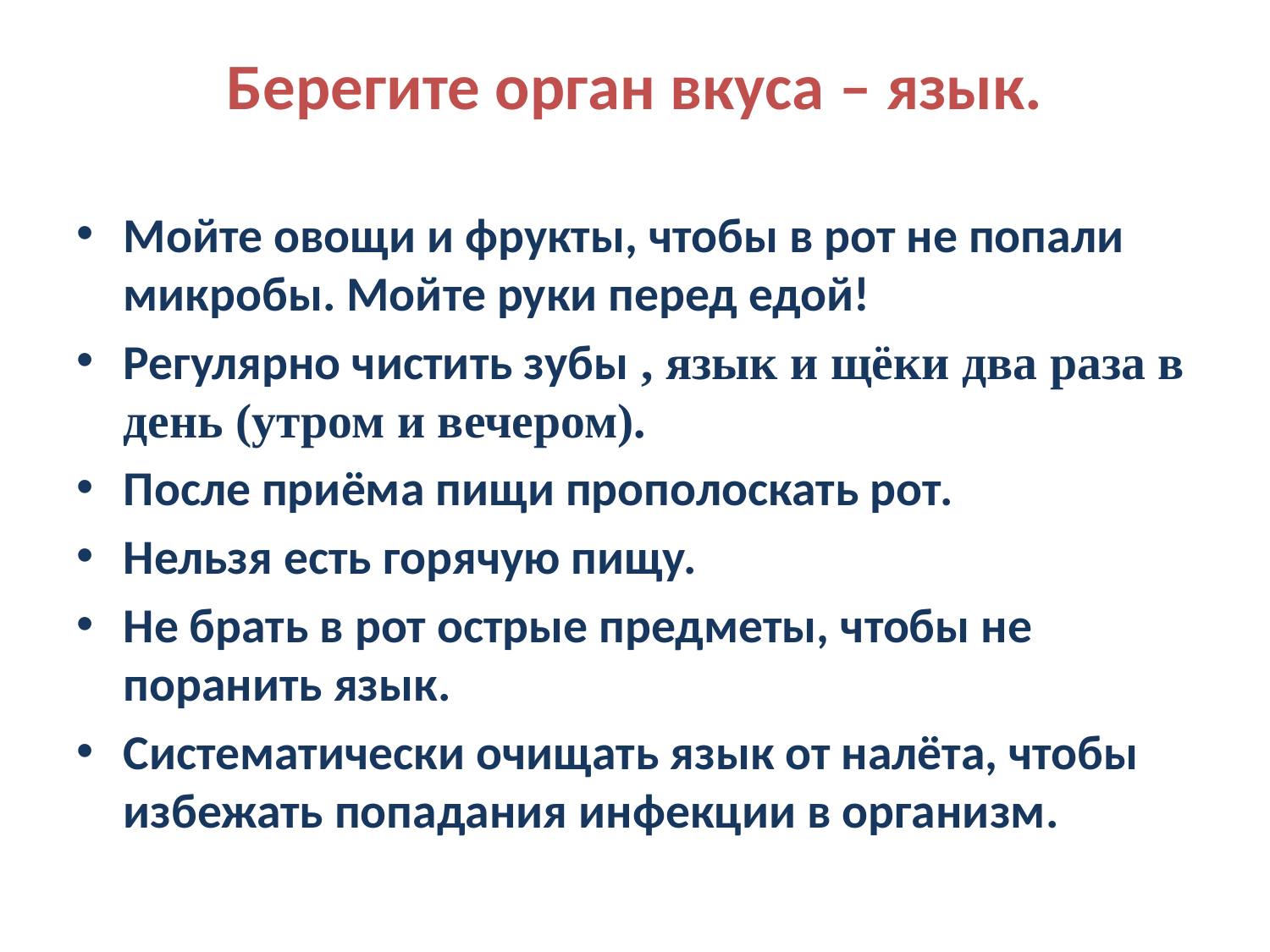

# Берегите орган вкуса – язык.

Мойте овощи и фрукты, чтобы в рот не попали микробы. Мойте руки перед едой!
Регулярно чистить зубы , язык и щёки два раза в день (утром и вечером).
После приёма пищи прополоскать рот.
Нельзя есть горячую пищу.
Не брать в рот острые предметы, чтобы не поранить язык.
Систематически очищать язык от налёта, чтобы избежать попадания инфекции в организм.